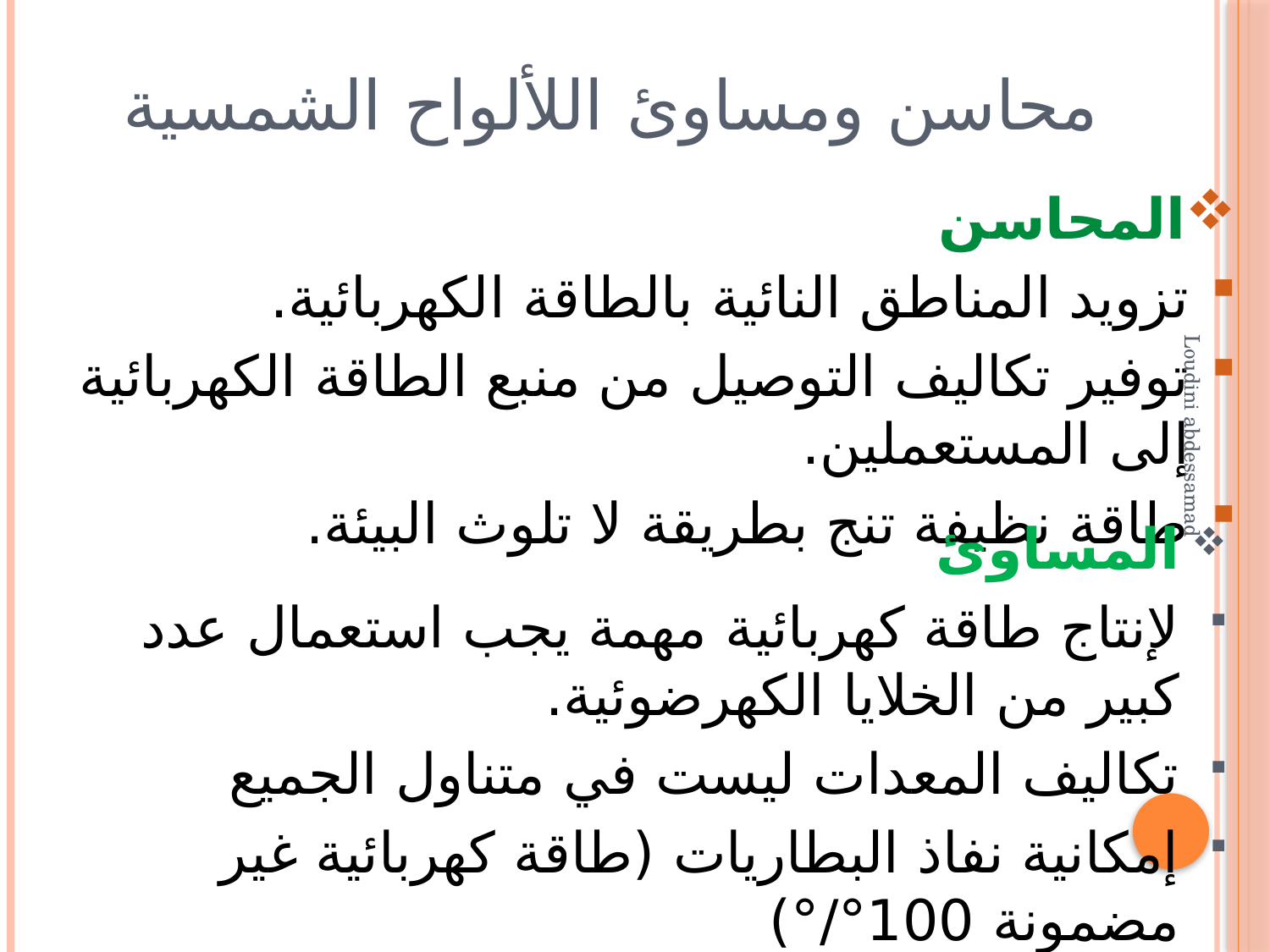

# محاسن ومساوئ اللألواح الشمسية
المحاسن
تزويد المناطق النائية بالطاقة الكهربائية.
توفير تكاليف التوصيل من منبع الطاقة الكهربائية إلى المستعملين.
طاقة نظيفة تنج بطريقة لا تلوث البيئة.

المساوئ
لإنتاج طاقة كهربائية مهمة يجب استعمال عدد كبير من الخلايا الكهرضوئية.
تكاليف المعدات ليست في متناول الجميع
إمكانية نفاذ البطاريات (طاقة كهربائية غير مضمونة 100°/°)

Loudini abdessamad